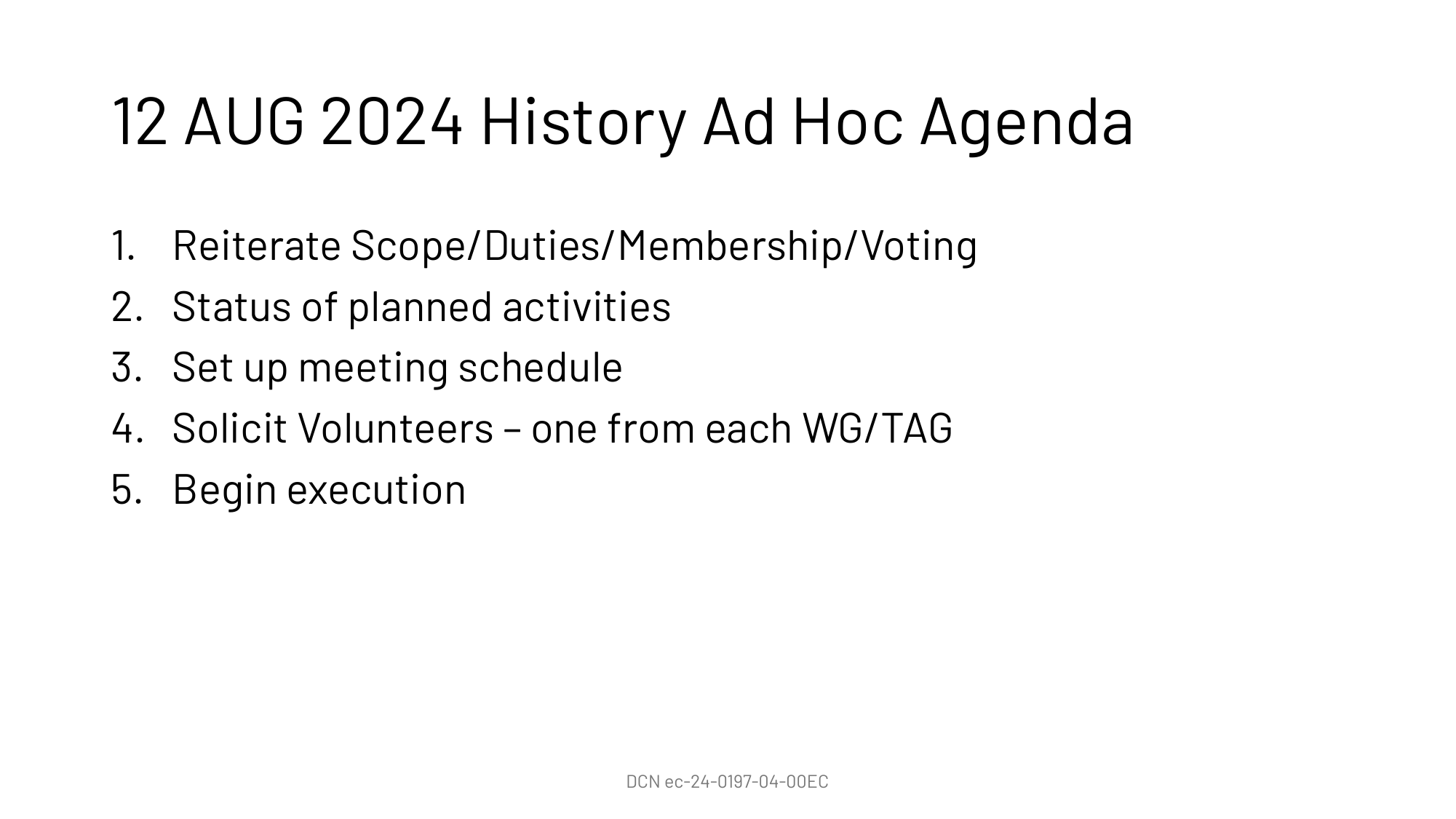

# 12 AUG 2024 History Ad Hoc Agenda
Reiterate Scope/Duties/Membership/Voting
Status of planned activities
Set up meeting schedule
Solicit Volunteers – one from each WG/TAG
Begin execution
DCN ec-24-0197-04-00EC